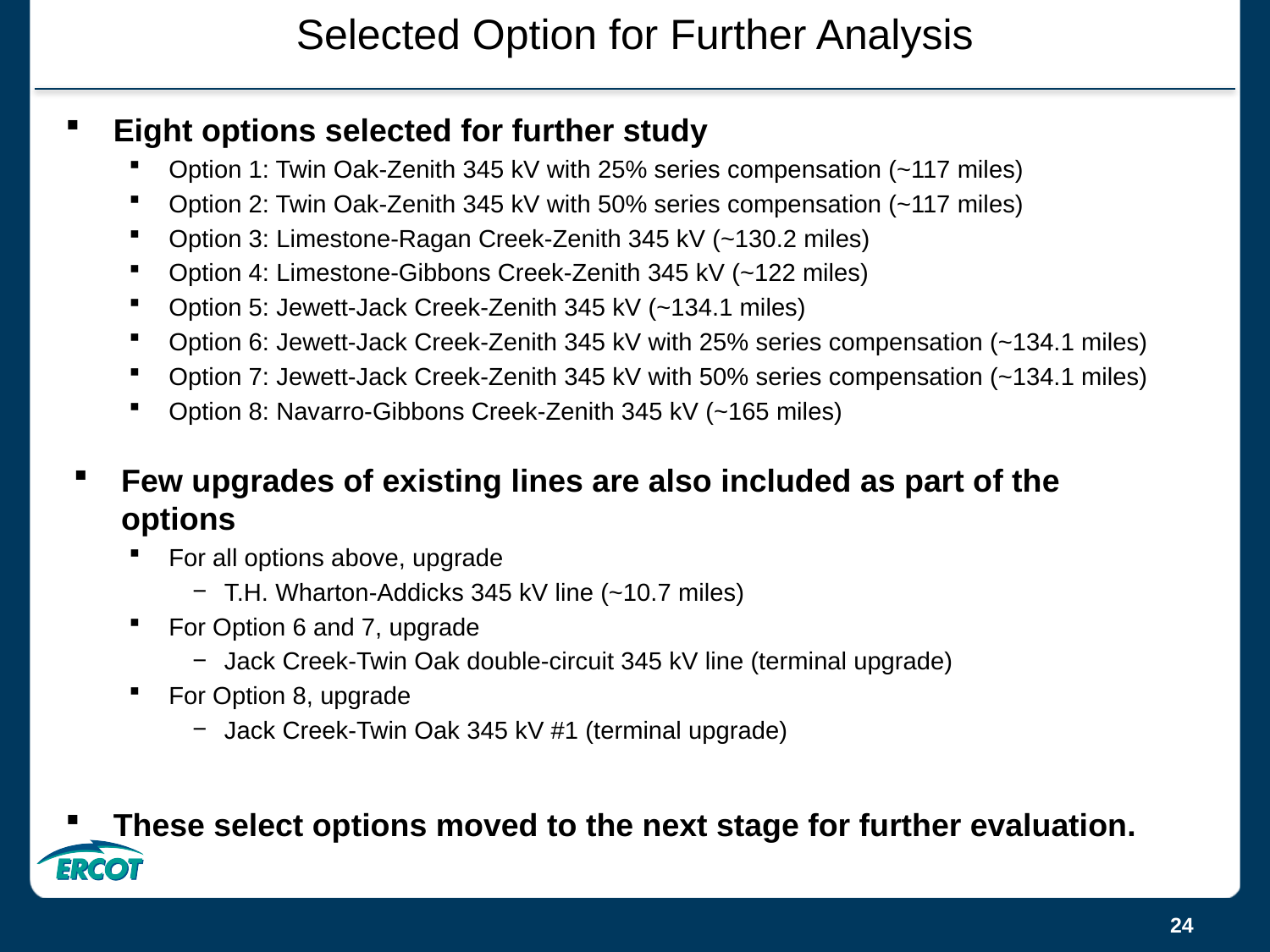

# Selected Option for Further Analysis
Eight options selected for further study
Option 1: Twin Oak-Zenith 345 kV with 25% series compensation (~117 miles)
Option 2: Twin Oak-Zenith 345 kV with 50% series compensation (~117 miles)
Option 3: Limestone-Ragan Creek-Zenith 345 kV (~130.2 miles)
Option 4: Limestone-Gibbons Creek-Zenith 345 kV (~122 miles)
Option 5: Jewett-Jack Creek-Zenith 345 kV (~134.1 miles)
Option 6: Jewett-Jack Creek-Zenith 345 kV with 25% series compensation (~134.1 miles)
Option 7: Jewett-Jack Creek-Zenith 345 kV with 50% series compensation (~134.1 miles)
Option 8: Navarro-Gibbons Creek-Zenith 345 kV (~165 miles)
Few upgrades of existing lines are also included as part of the options
For all options above, upgrade
T.H. Wharton-Addicks 345 kV line (~10.7 miles)
For Option 6 and 7, upgrade
Jack Creek-Twin Oak double-circuit 345 kV line (terminal upgrade)
For Option 8, upgrade
Jack Creek-Twin Oak 345 kV #1 (terminal upgrade)

These select options moved to the next stage for further evaluation.
24